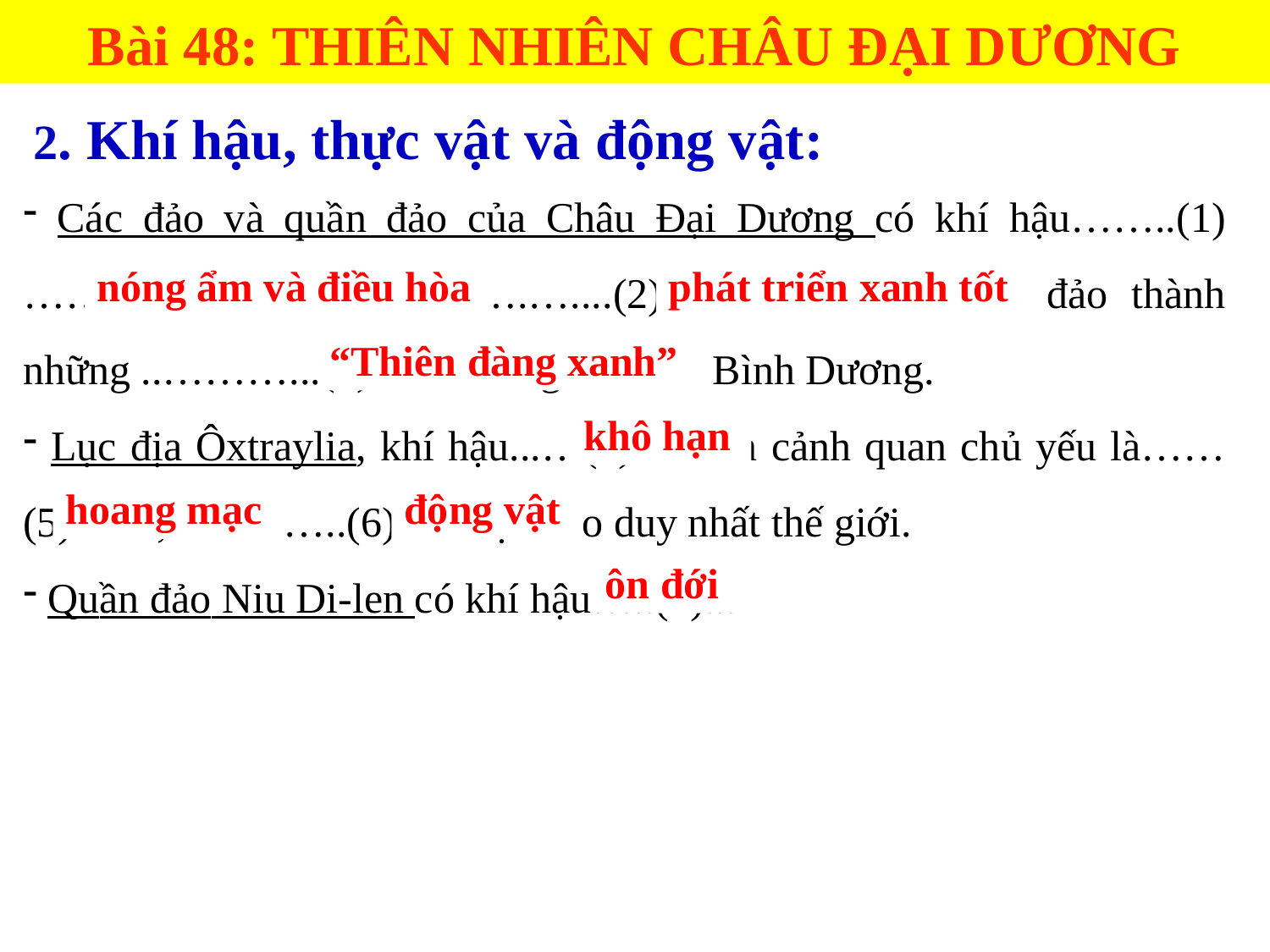

Bài 48: THIÊN NHIÊN CHÂU ĐẠI DƯƠNG
2. Khí hậu, thực vật và động vật:
 Các đảo và quần đảo của Châu Đại Dương có khí hậu……..(1)………,…,,,,, thực vật ..….…....(2)……..….  biến các đảo thành những ..………...(3)………... giữa Thái Bình Dương.
 Lục địa Ôxtraylia, khí hậu...…(4)..…nên cảnh quan chủ yếu là……(5)……, nhiều …..(6)….. độc đáo duy nhất thế giới.
 Quần đảo Niu Di-len có khí hậu…..(7)...
nóng ẩm và điều hòa
phát triển xanh tốt
“Thiên đàng xanh”
khô hạn
hoang mạc
động vật
ôn đới